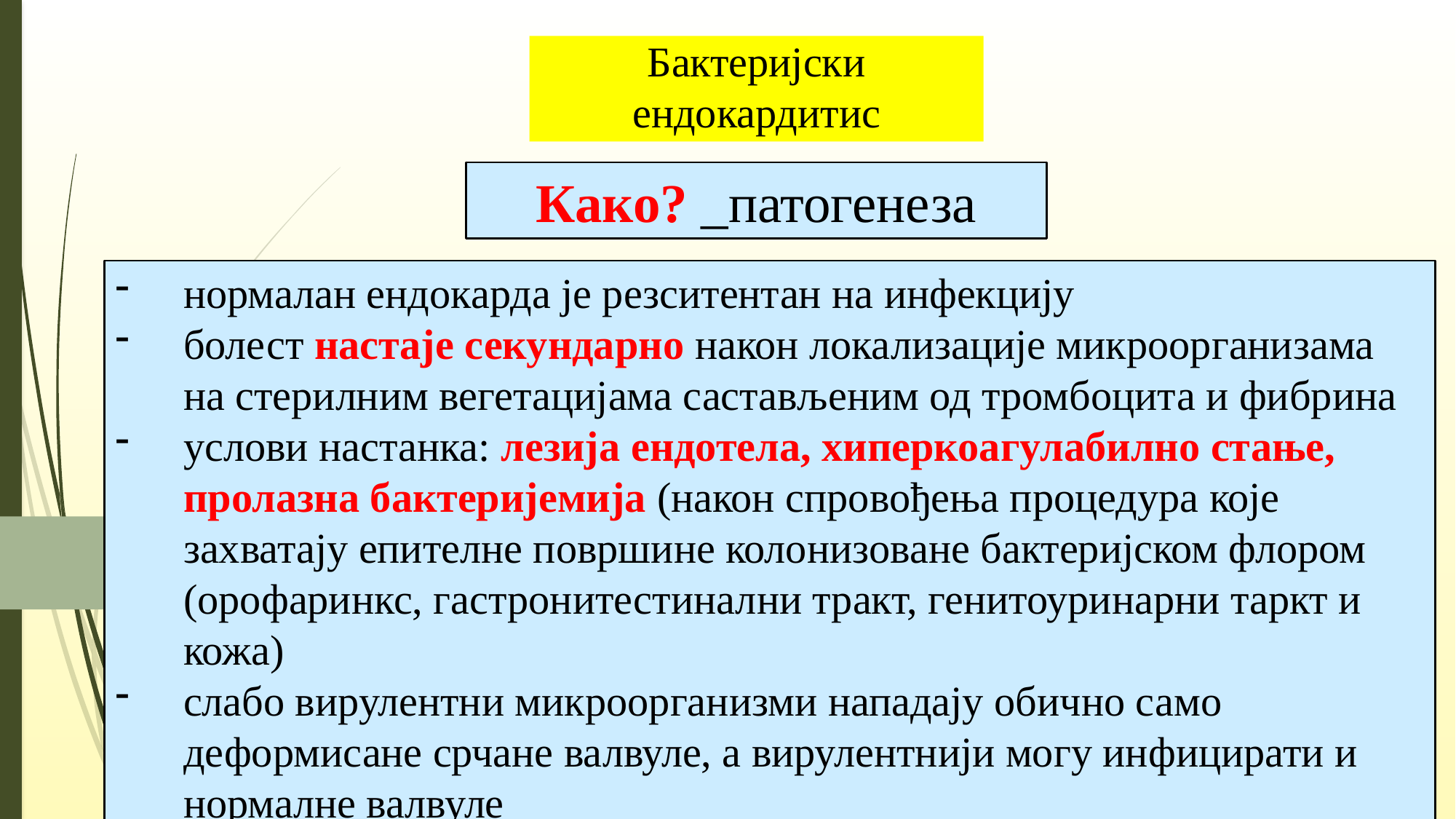

# Бактеријски ендокардитис
Како? _патогенеза
нормалан ендокарда је резситентан на инфекцију
болест настаје секундарно након локализације микроорганизама на стерилним вегетацијама састављеним од тромбоцита и фибрина
услови настанка: лезија ендотела, хиперкоагулабилно стање, пролазна бактеријемија (након спровођења процедура које захватају епителне површине колонизоване бактеријском флором (орофаринкс, гастронитестинални тракт, генитоуринарни таркт и кожа)
слабо вирулентни микроорганизми нападају обично само деформисане срчане валвуле, а вирулентнији могу инфицирати и нормалне валвуле